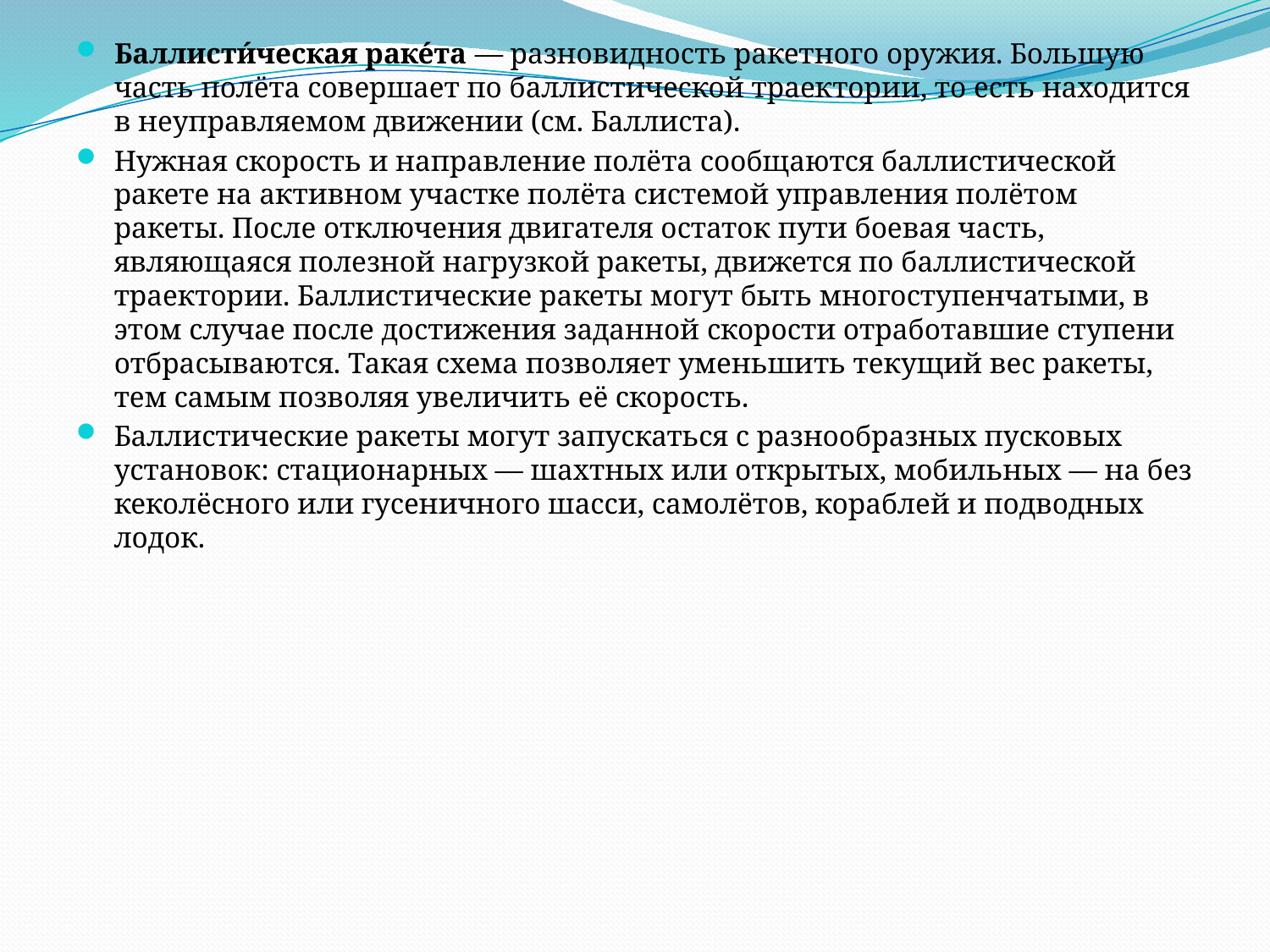

Баллисти́ческая раке́та — разновидность ракетного оружия. Большую часть полёта совершает по баллистической траектории, то есть находится в неуправляемом движении (см. Баллиста).
Нужная скорость и направление полёта сообщаются баллистической ракете на активном участке полёта системой управления полётом ракеты. После отключения двигателя остаток пути боевая часть, являющаяся полезной нагрузкой ракеты, движется по баллистической траектории. Баллистические ракеты могут быть многоступенчатыми, в этом случае после достижения заданной скорости отработавшие ступени отбрасываются. Такая схема позволяет уменьшить текущий вес ракеты, тем самым позволяя увеличить её скорость.
Баллистические ракеты могут запускаться с разнообразных пусковых установок: стационарных — шахтных или открытых, мобильных — на без кеколёсного или гусеничного шасси, самолётов, кораблей и подводных лодок.

#